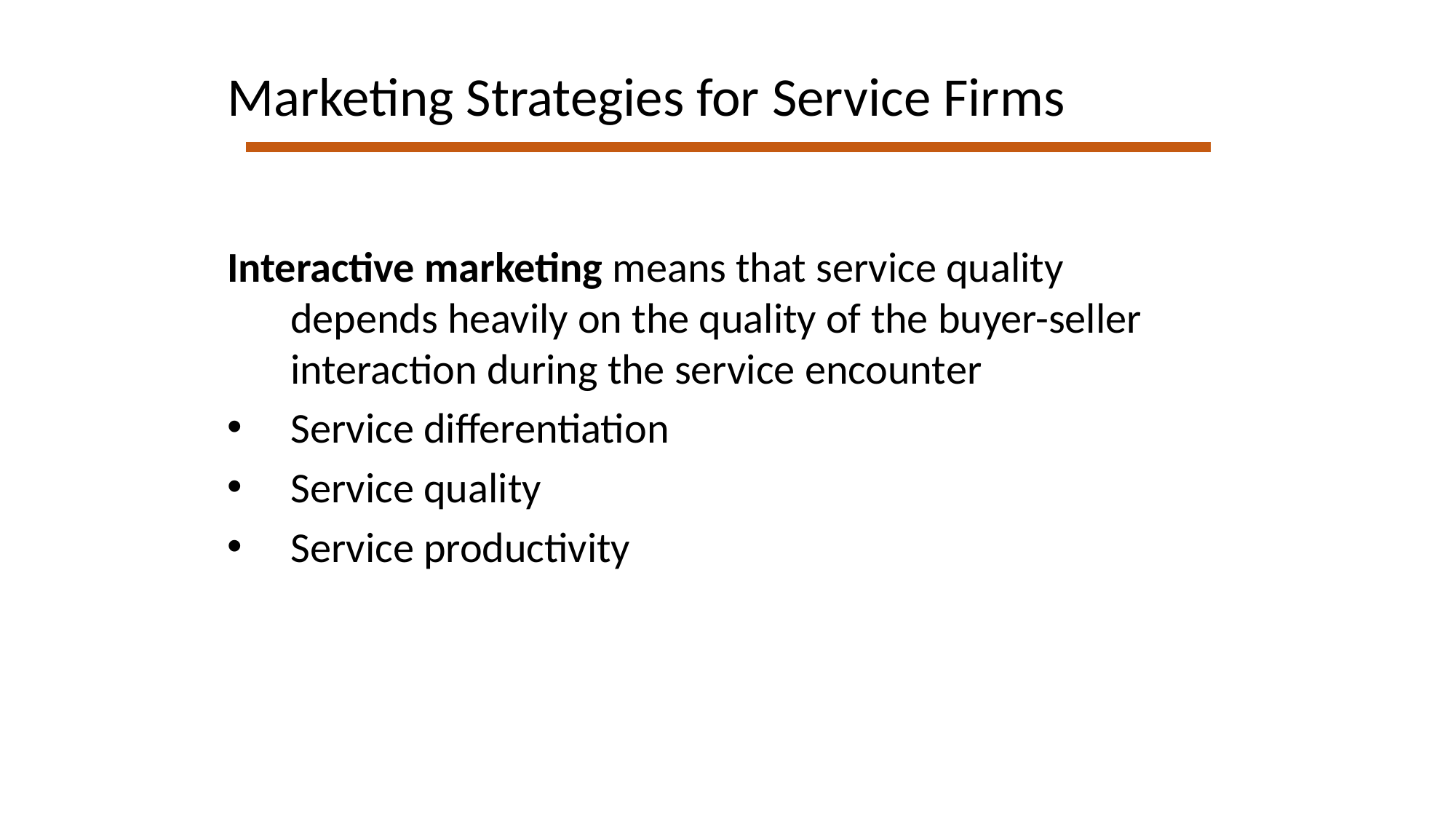

# Marketing Strategies for Service Firms

Interactive marketing means that service quality depends heavily on the quality of the buyer-seller interaction during the service encounter
Service differentiation
Service quality
Service productivity